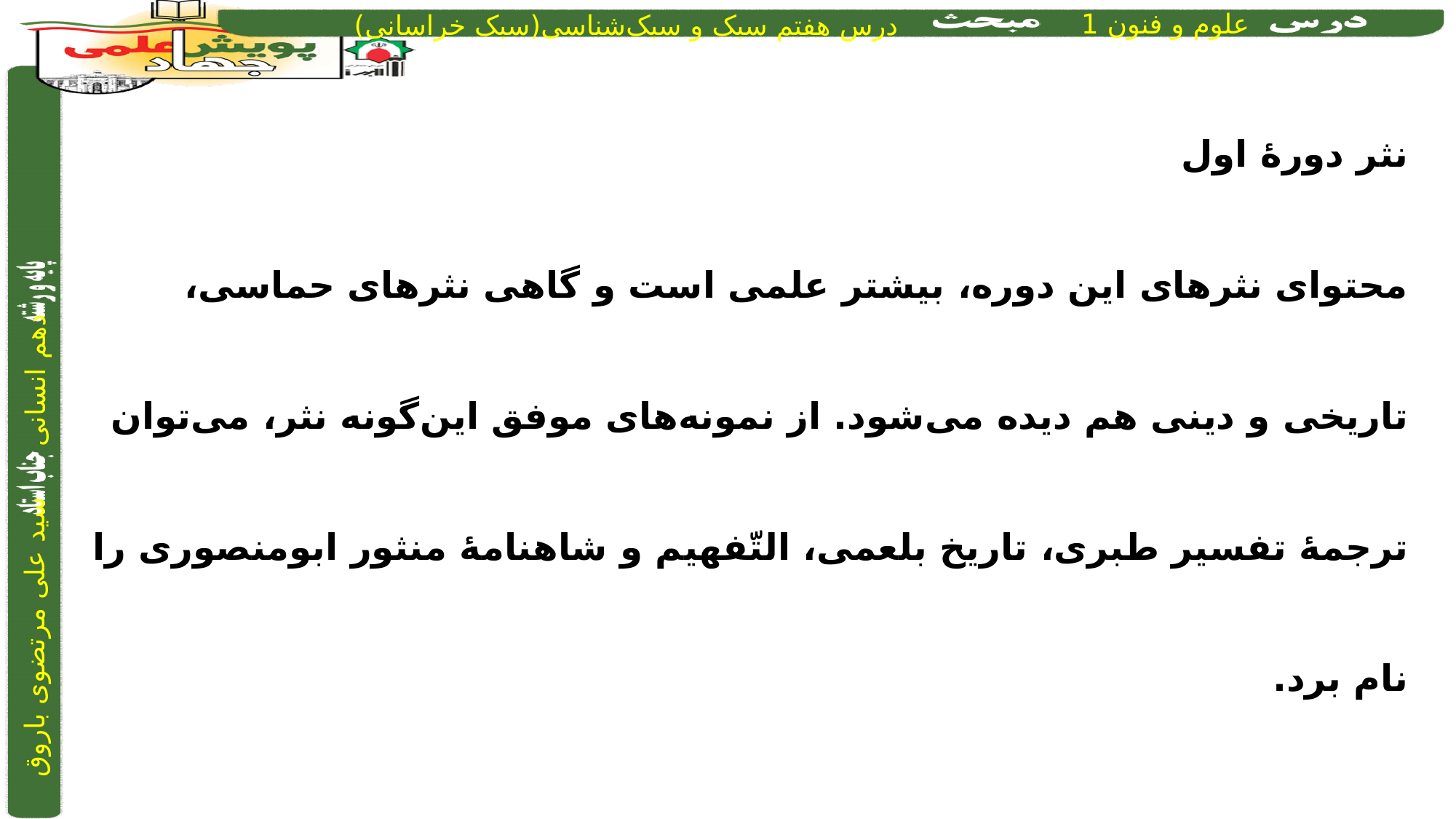

نثر دورۀ اول
محتوای نثرهای این دوره، بیشتر علمی است و گاهی نثرهای حماسی، تاریخی و دینی هم دیده می‌شود. از نمونه‌های موفق این‌گونه نثر، می‌توان ترجمۀ تفسیر طبری، تاریخ بلعمی، التّفهیم و شاهنامۀ منثور ابومنصوری را نام برد.